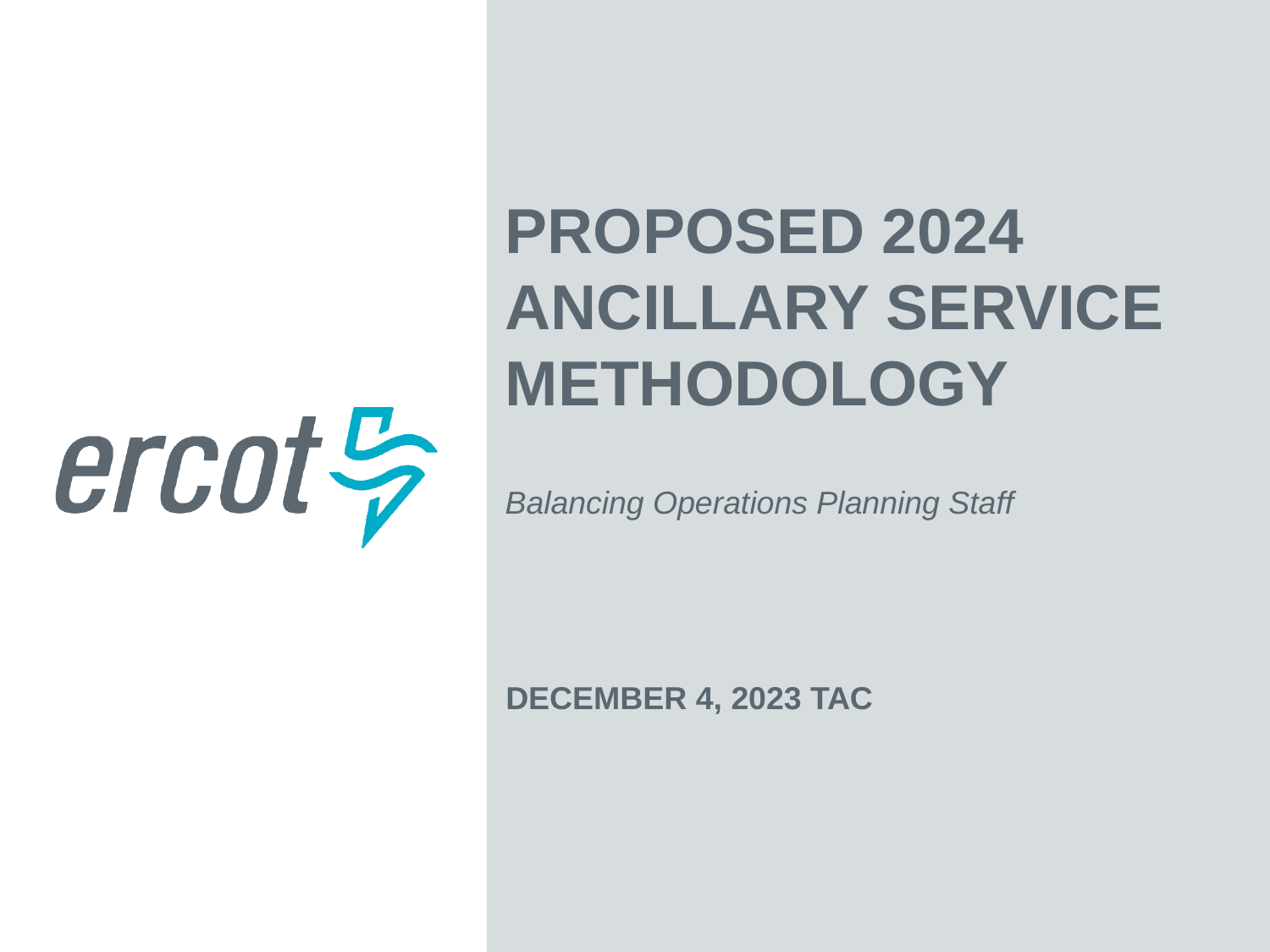

Proposed 2024 Ancillary Service Methodology
Balancing Operations Planning Staff

December 4, 2023 TAC